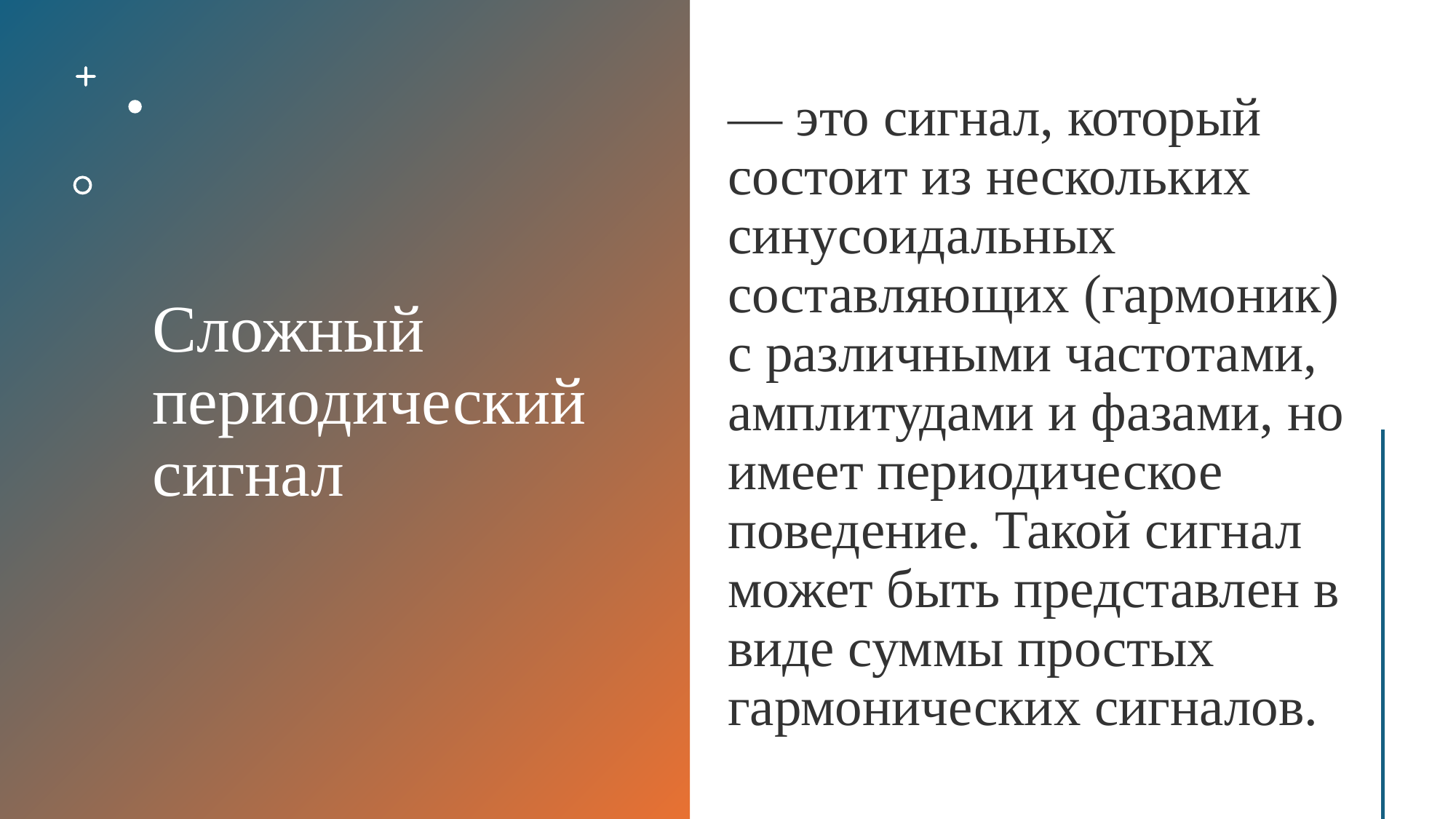

# Сложный периодический сигнал

— это сигнал, который состоит из нескольких синусоидальных составляющих (гармоник) с различными частотами, амплитудами и фазами, но имеет периодическое поведение. Такой сигнал может быть представлен в виде суммы простых гармонических сигналов.